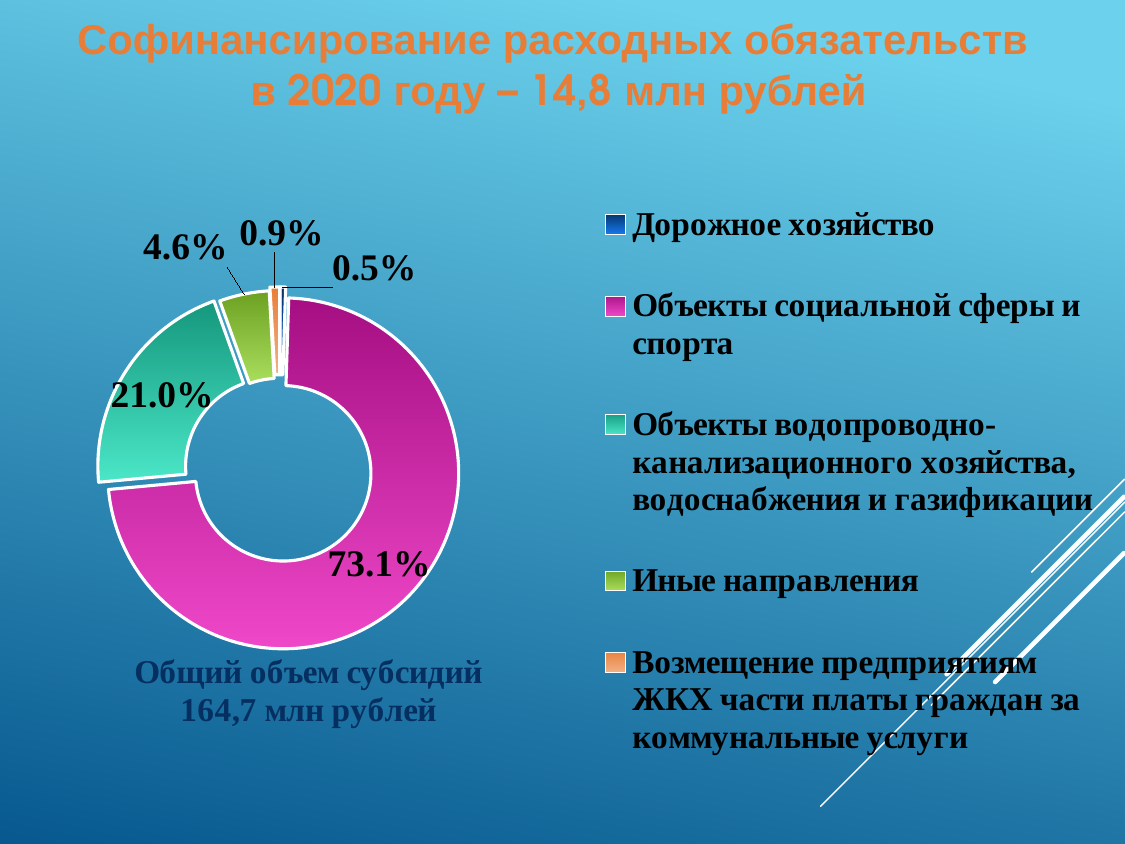

# Софинансирование расходных обязательств в 2020 году – 14,8 млн рублей

### Chart

| Category | Продажи |
|---|---|
| Дорожное хозяйство | 0.005 |
| Объекты социальной сферы и спорта | 0.731 |
| Объекты водопроводно-канализационного хозяйства, водоснабжения и газификации | 0.21 |
| Иные направления | 0.046 |
| Возмещение предприятиям ЖКХ части платы граждан за коммунальные услуги | 0.009 |